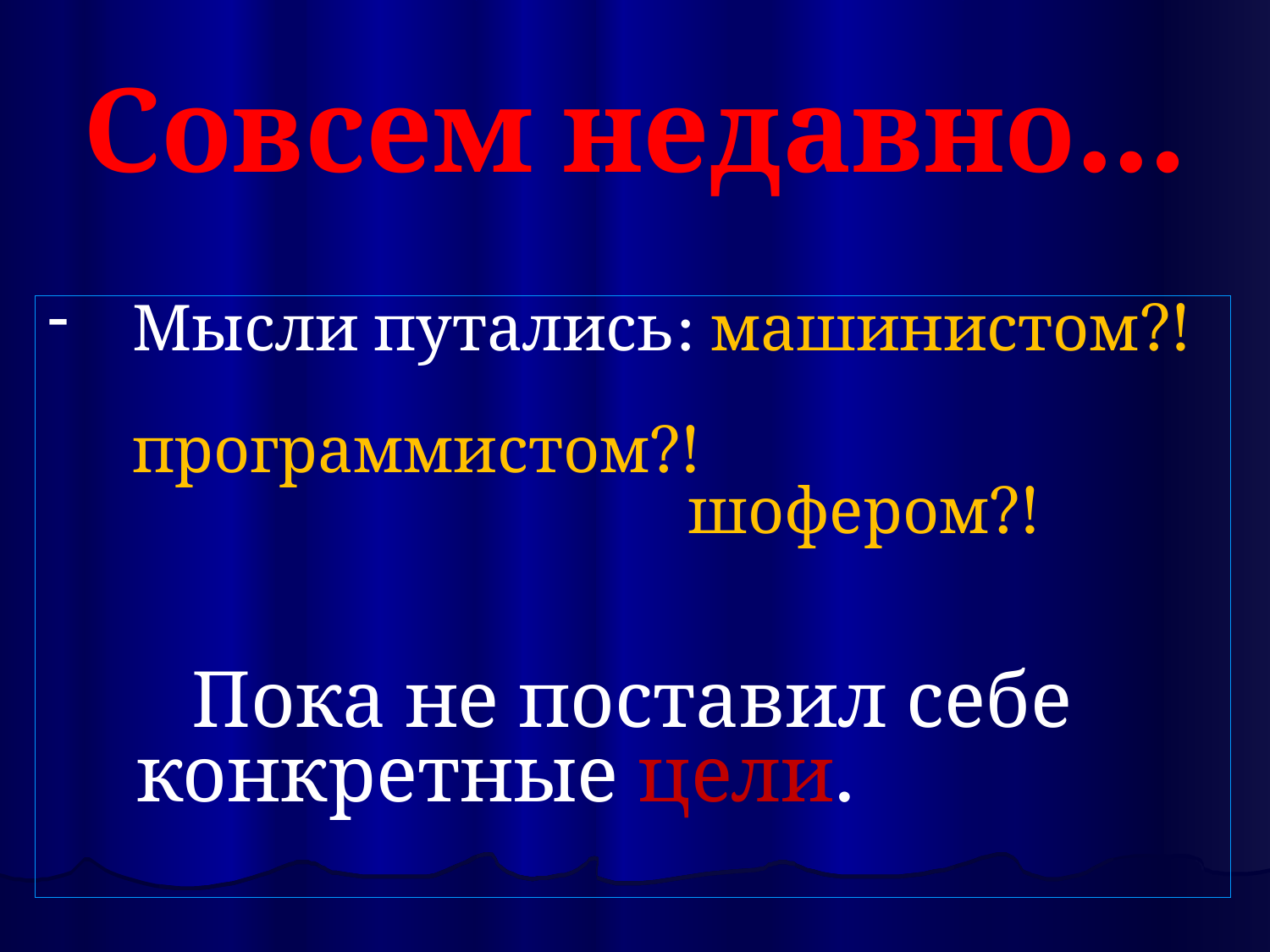

Совсем недавно…
Мысли путались: машинистом?!
                                         программистом?!
                                          шофером?!

Пока не поставил себе конкретные цели.